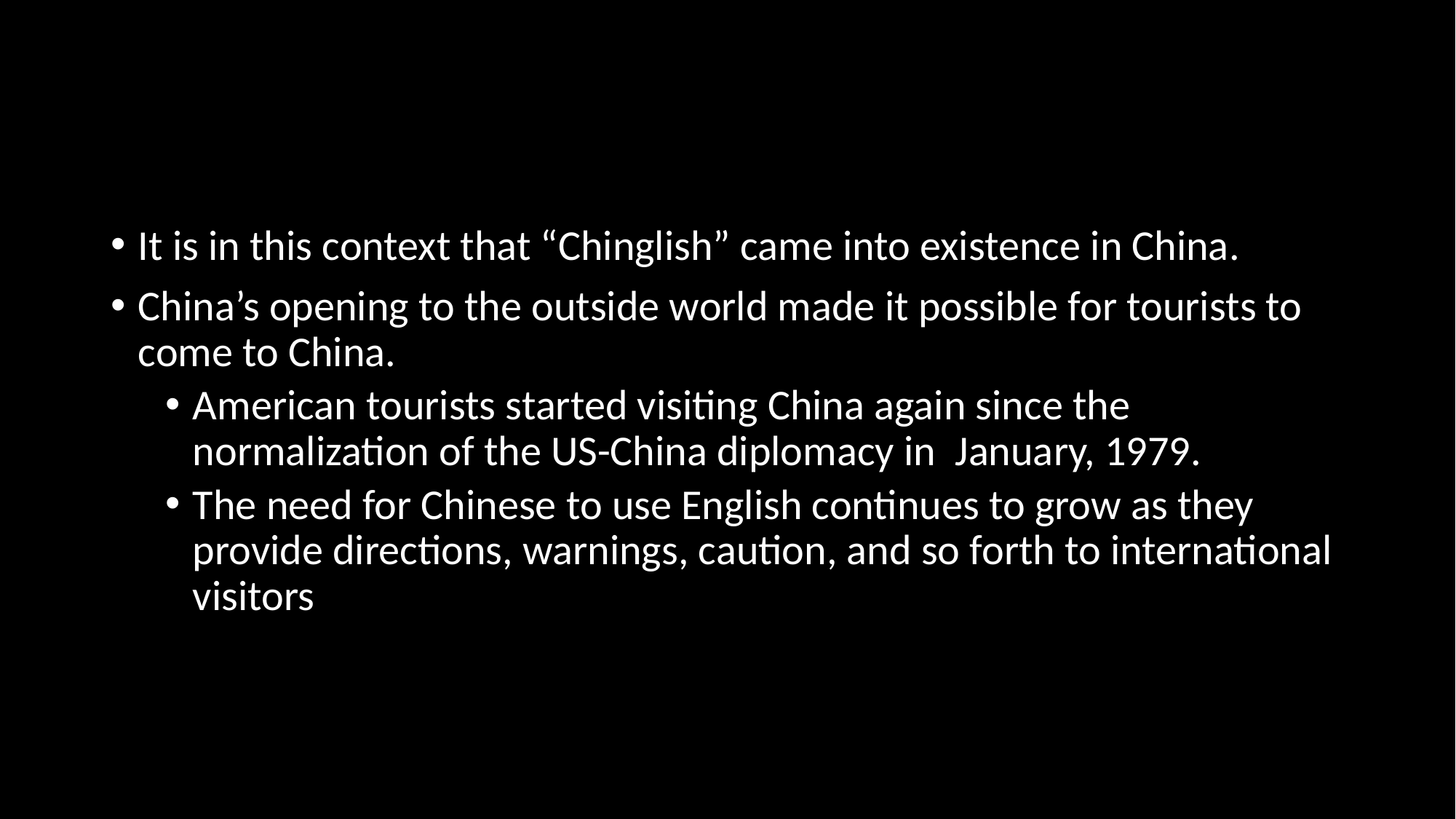

#
It is in this context that “Chinglish” came into existence in China.
China’s opening to the outside world made it possible for tourists to come to China.
American tourists started visiting China again since the normalization of the US-China diplomacy in  January, 1979.
The need for Chinese to use English continues to grow as they provide directions, warnings, caution, and so forth to international visitors